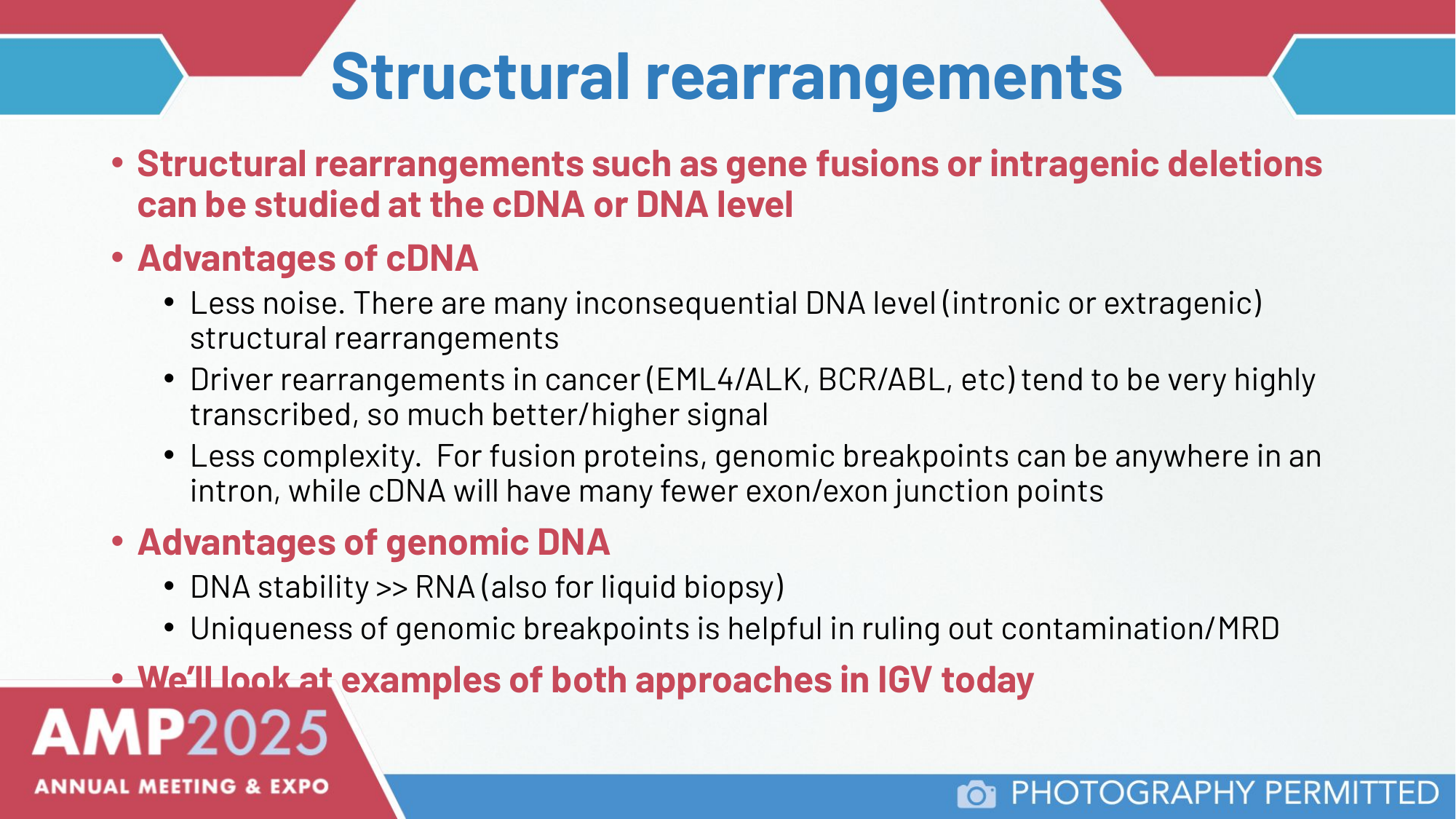

# Structural rearrangements
Structural rearrangements such as gene fusions or intragenic deletions can be studied at the cDNA or DNA level
Advantages of cDNA
Less noise. There are many inconsequential DNA level (intronic or extragenic) structural rearrangements
Driver rearrangements in cancer (EML4/ALK, BCR/ABL, etc) tend to be very highly transcribed, so much better/higher signal
Less complexity.  For fusion proteins, genomic breakpoints can be anywhere in an intron, while cDNA will have many fewer exon/exon junction points
Advantages of genomic DNA
DNA stability >> RNA (also for liquid biopsy)
Uniqueness of genomic breakpoints is helpful in ruling out contamination/MRD
We’ll look at examples of both approaches in IGV today